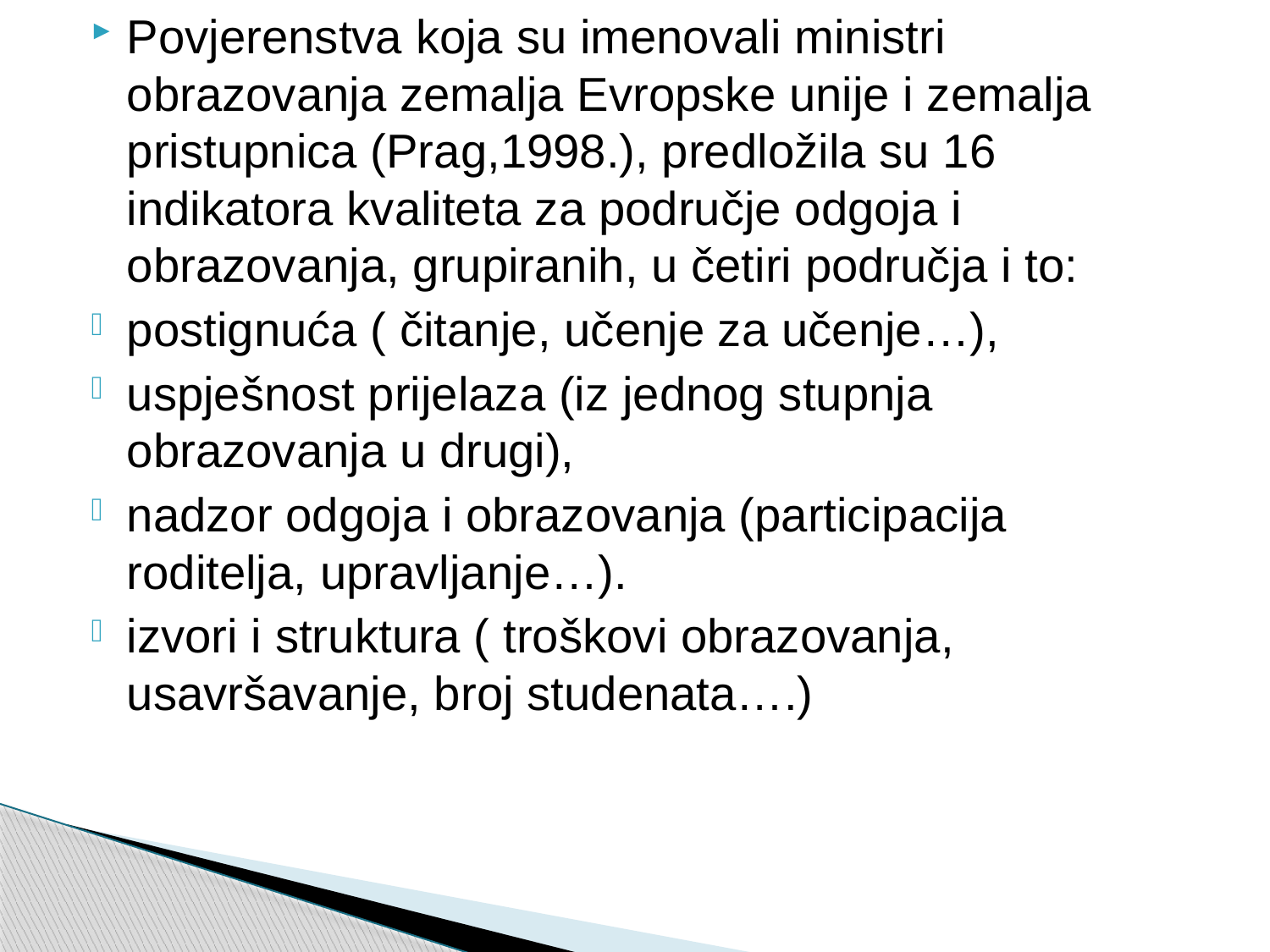

Povjerenstva koja su imenovali ministri obrazovanja zemalja Evropske unije i zemalja pristupnica (Prag,1998.), predložila su 16 indikatora kvaliteta za područje odgoja i obrazovanja, grupiranih, u četiri područja i to:
postignuća ( čitanje, učenje za učenje…),
uspješnost prijelaza (iz jednog stupnja obrazovanja u drugi),
nadzor odgoja i obrazovanja (participacija roditelja, upravljanje…).
izvori i struktura ( troškovi obrazovanja, usavršavanje, broj studenata….)